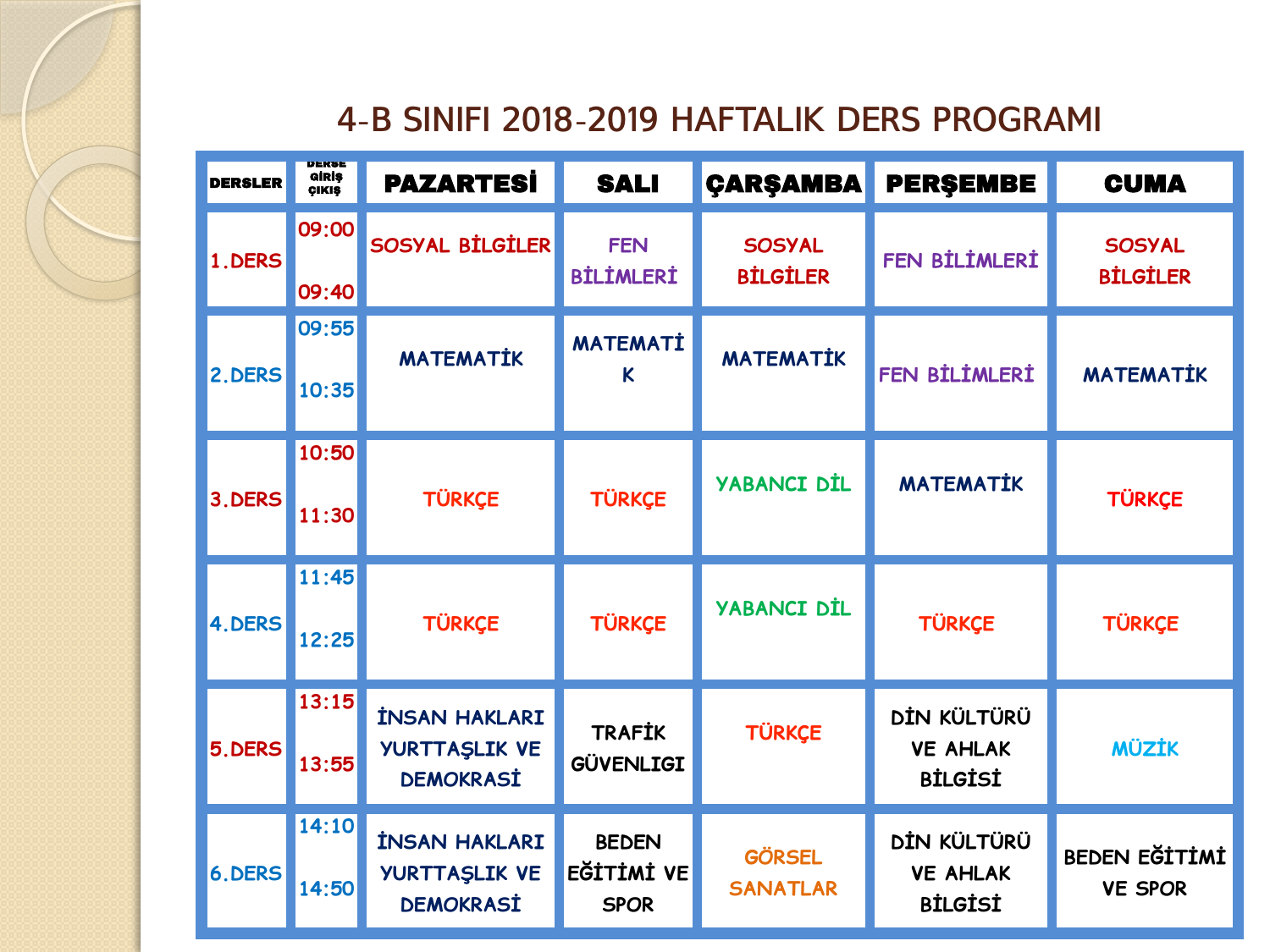

# 4-B SINIFI 2018-2019 HAFTALIK DERS PROGRAMI
| DERSLER | DERSE GİRİŞ ÇIKIŞ | PAZARTESİ | SALI | ÇARŞAMBA | PERŞEMBE | CUMA |
| --- | --- | --- | --- | --- | --- | --- |
| 1.DERS | 09:00   09:40 | SOSYAL BİLGİLER | FEN BİLİMLERİ | SOSYAL BİLGİLER | FEN BİLİMLERİ | SOSYAL BİLGİLER |
| 2.DERS | 09:55   10:35 | MATEMATİK | MATEMATİK | MATEMATİK | FEN BİLİMLERİ | MATEMATİK |
| 3.DERS | 10:50   11:30 | TÜRKÇE | TÜRKÇE | YABANCI DİL | MATEMATİK | TÜRKÇE |
| 4.DERS | 11:45   12:25 | TÜRKÇE | TÜRKÇE | YABANCI DİL | TÜRKÇE | TÜRKÇE |
| 5.DERS | 13:15   13:55 | İNSAN HAKLARI YURTTAŞLIK VE DEMOKRASİ | TRAFİK GÜVENLIGI | TÜRKÇE | DİN KÜLTÜRÜ VE AHLAK BİLGİSİ | MÜZİK |
| 6.DERS | 14:10   14:50 | İNSAN HAKLARI YURTTAŞLIK VE DEMOKRASİ | BEDEN EĞİTİMİ VE SPOR | GÖRSEL SANATLAR | DİN KÜLTÜRÜ VE AHLAK BİLGİSİ | BEDEN EĞİTİMİ VE SPOR |